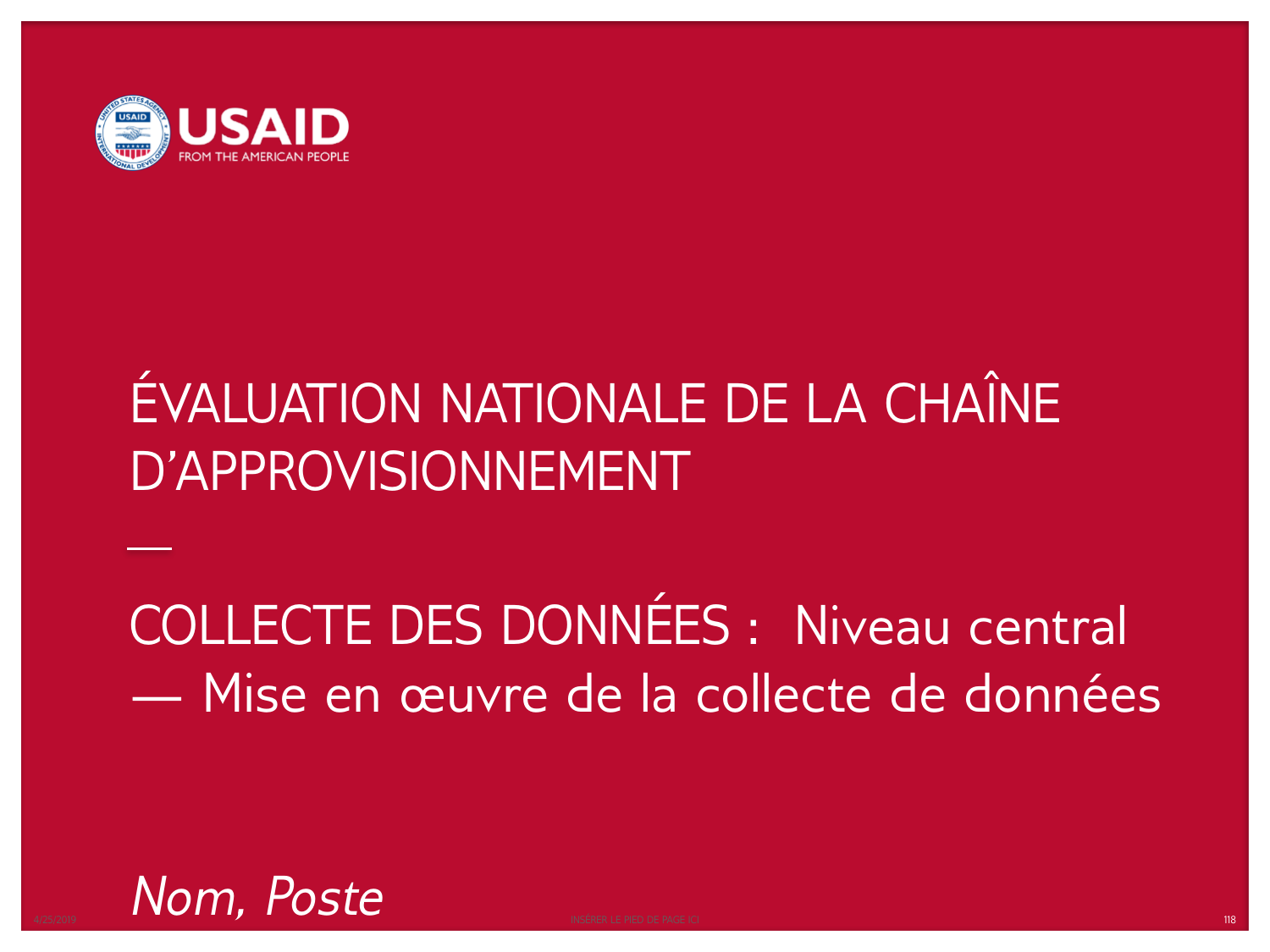

4/25/2019
INSÉRER LE PIED DE PAGE ICI
# COLLECTE DES DONNÉES :  Niveau central — Mise en œuvre de la collecte de données Nom, Poste
118